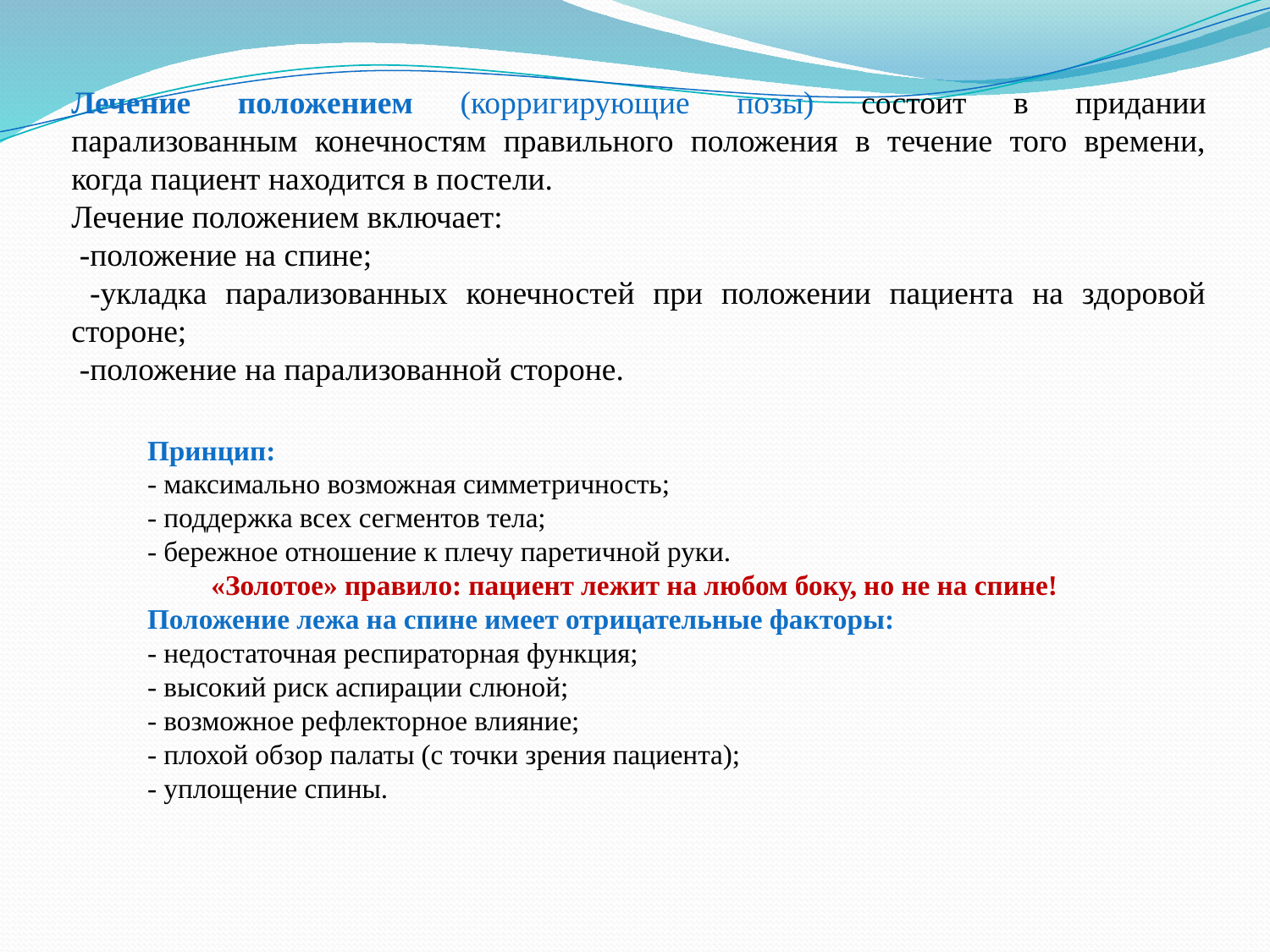

Лечение положением (корригирующие позы) состоит в придании парализованным конечностям правильного положения в течение того времени, когда пациент находится в постели.
Лечение положением включает:
 -положение на спине;
 -укладка парализованных конечностей при положении пациента на здоровой стороне;
 -положение на парализованной стороне.
Принцип:
- максимально возможная симметричность;
- поддержка всех сегментов тела;
- бережное отношение к плечу паретичной руки.
«Золотое» правило: пациент лежит на любом боку, но не на спине!
Положение лежа на спине имеет отрицательные факторы:
- недостаточная респираторная функция;
- высокий риск аспирации слюной;
- возможное рефлекторное влияние;
- плохой обзор палаты (с точки зрения пациента);
- уплощение спины.